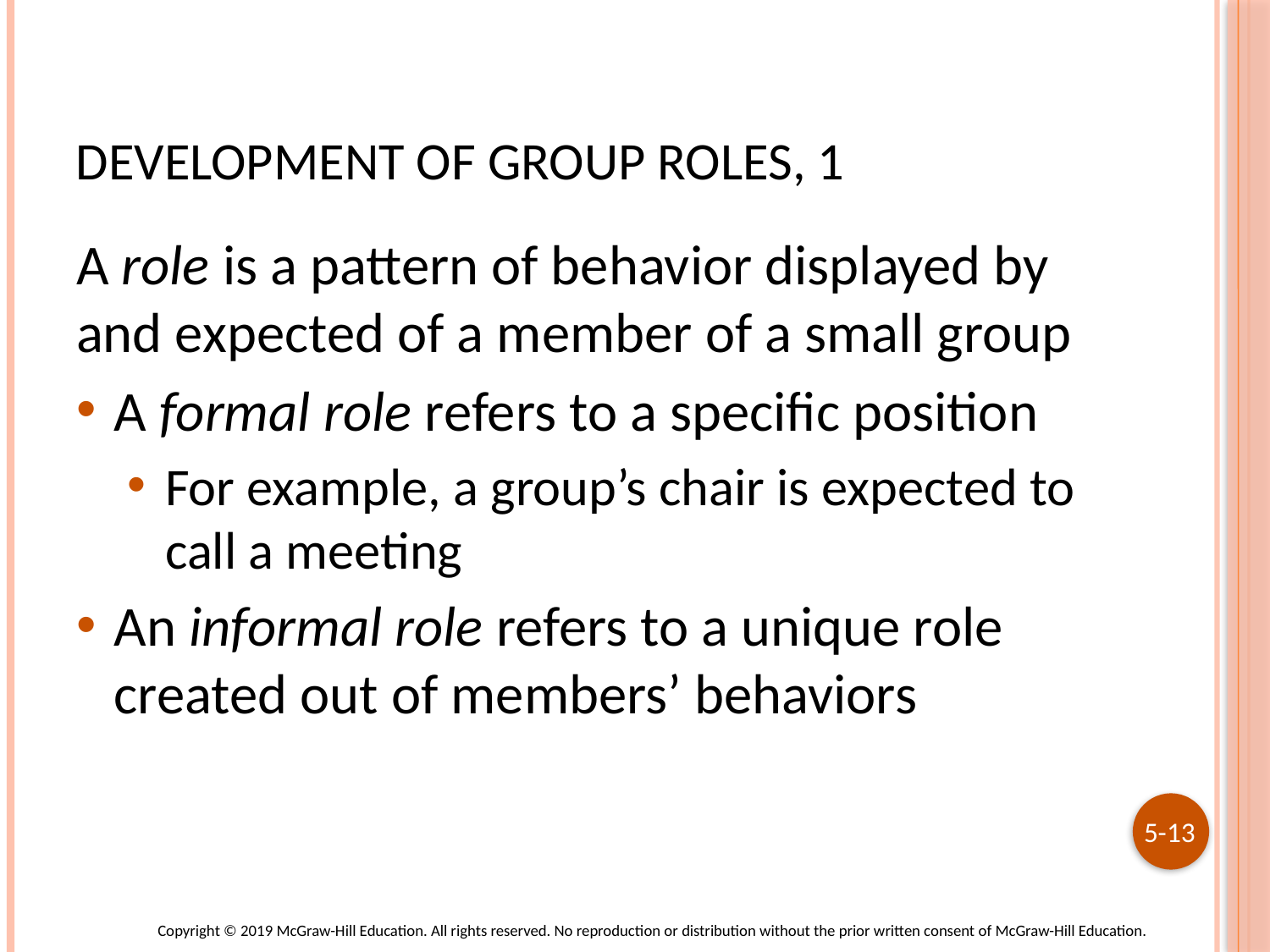

# Development of Group Roles, 1
A role is a pattern of behavior displayed by and expected of a member of a small group
A formal role refers to a specific position
For example, a group’s chair is expected to call a meeting
An informal role refers to a unique role created out of members’ behaviors